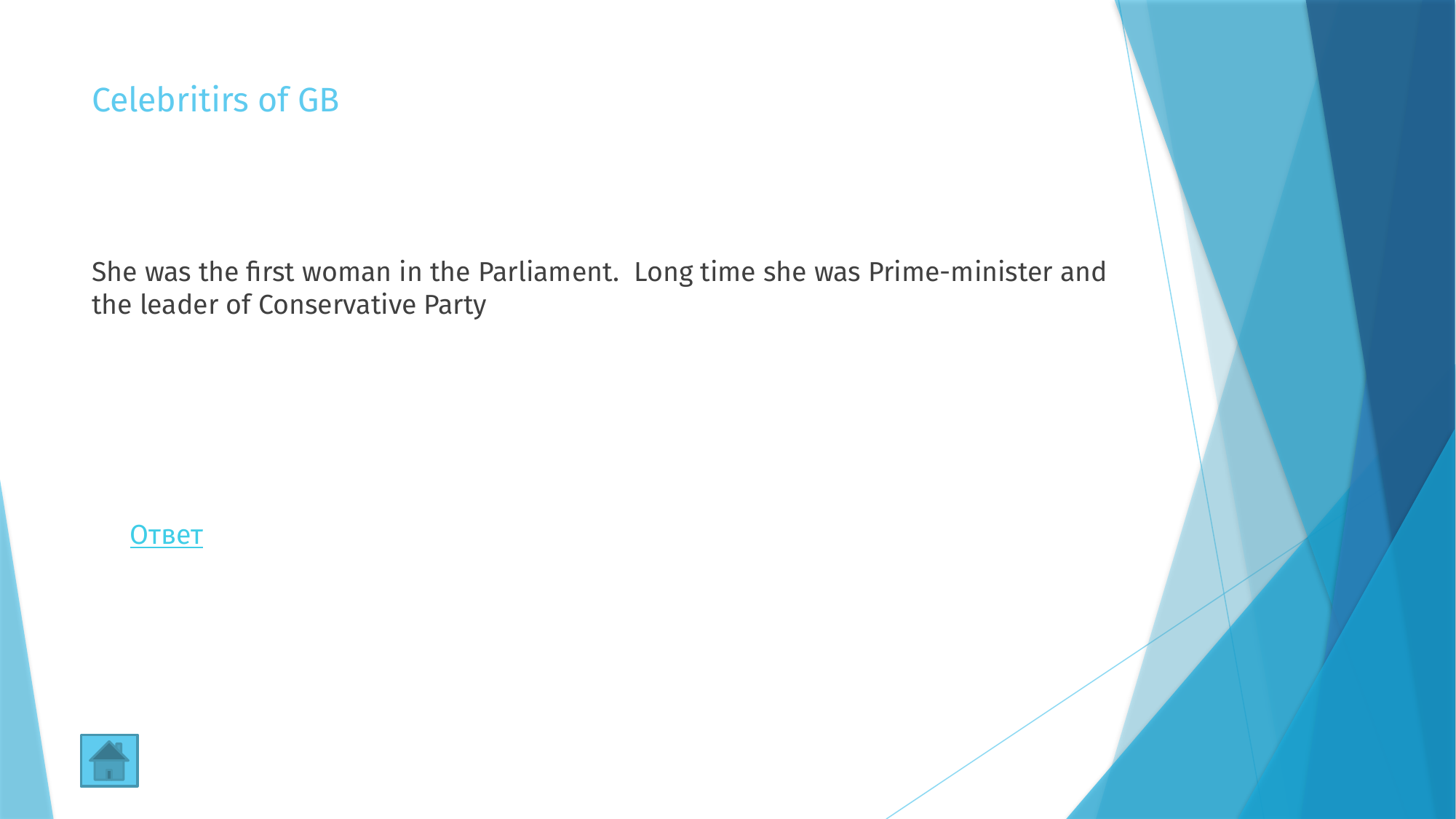

# Celebritirs of GB
She was the first woman in the Parliament.  Long time she was Prime-minister and the leader of Conservative Party
Ответ